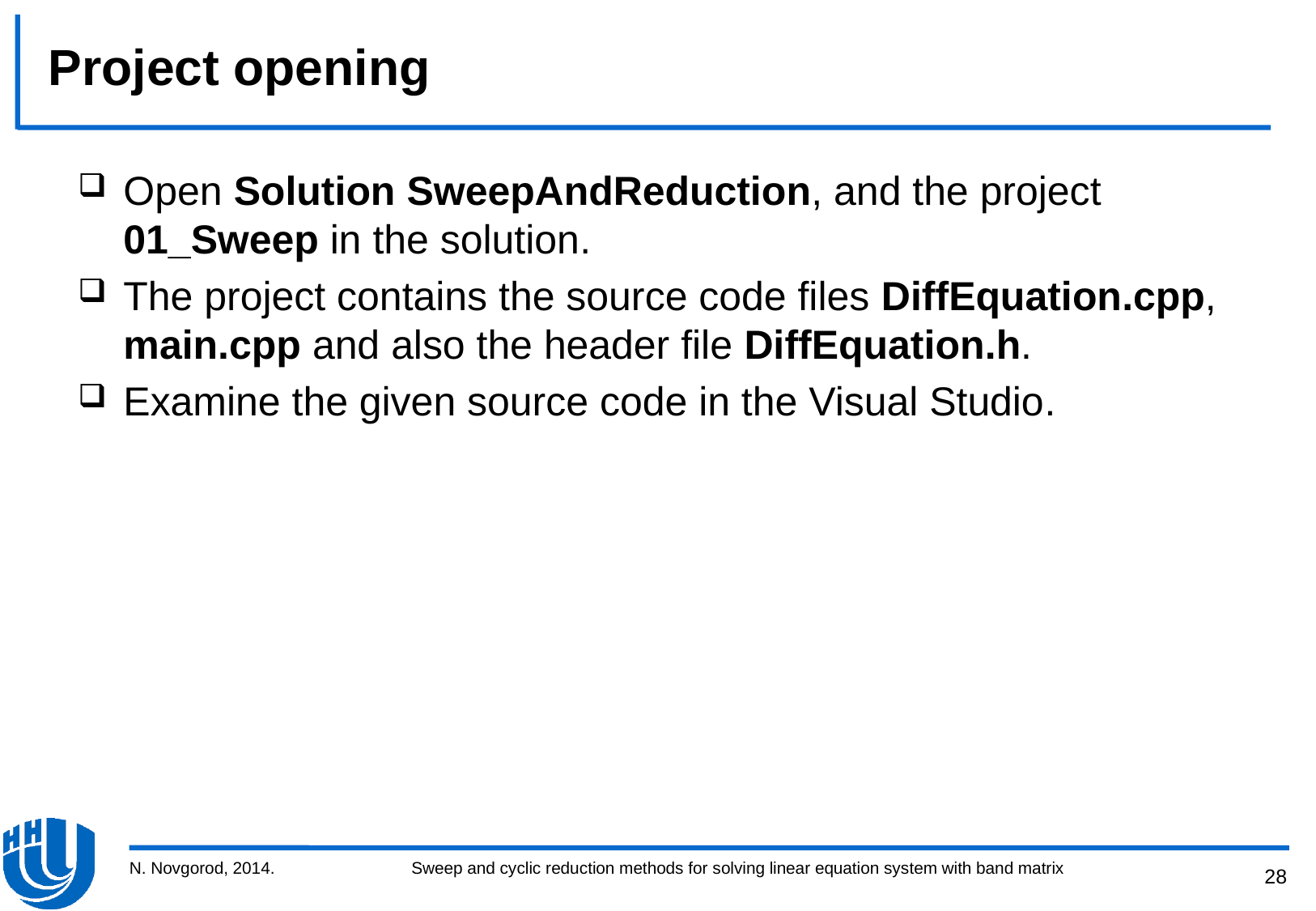

# Project opening
Open Solution SweepAndReduction, and the project 01_Sweep in the solution.
The project contains the source code files DiffEquation.cpp, main.cpp and also the header file DiffEquation.h.
Examine the given source code in the Visual Studio.
N. Novgorod, 2014.
Sweep and cyclic reduction methods for solving linear equation system with band matrix